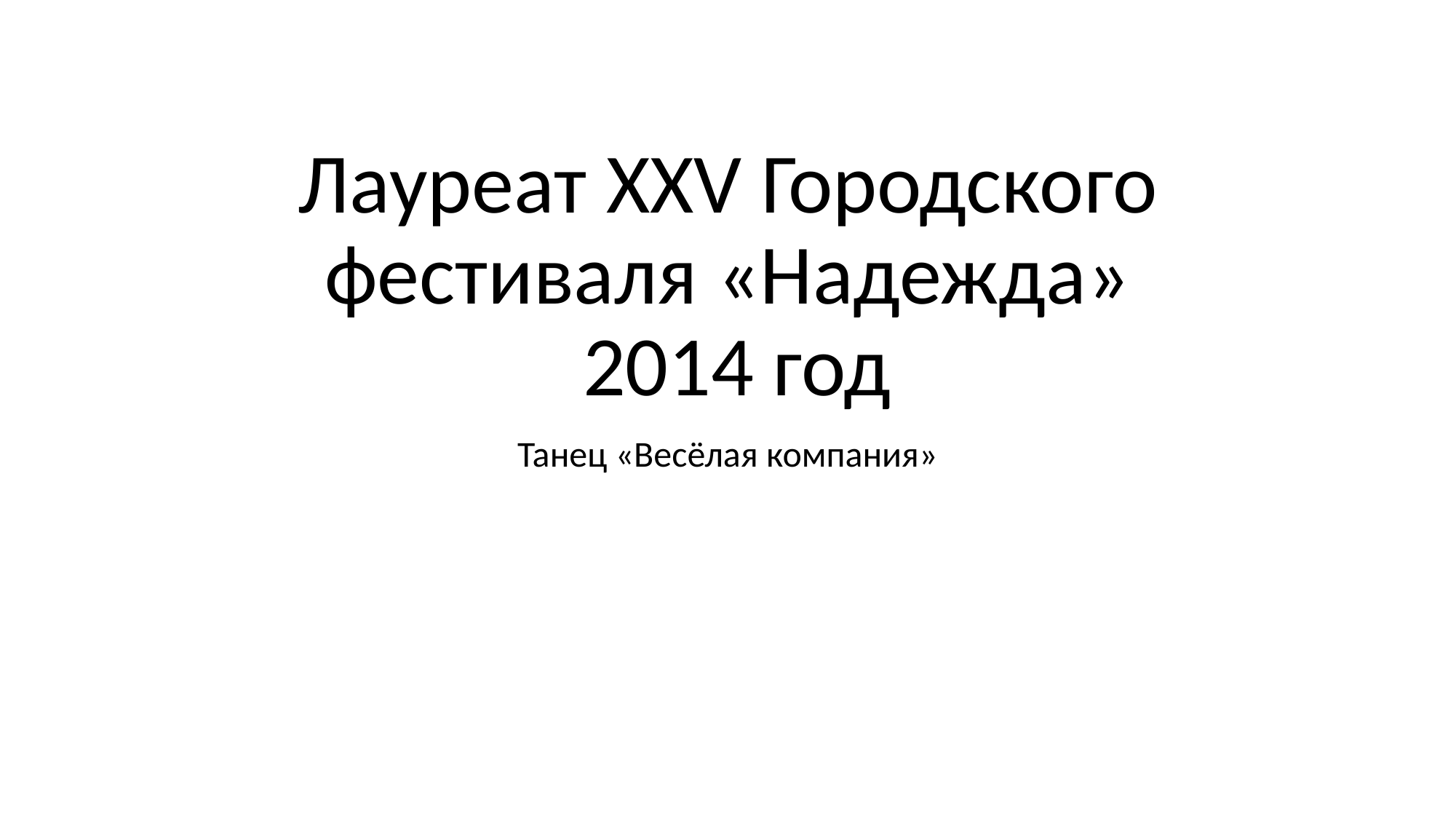

# Лауреат XXV Городского фестиваля «Надежда» 2014 год
Танец «Весёлая компания»